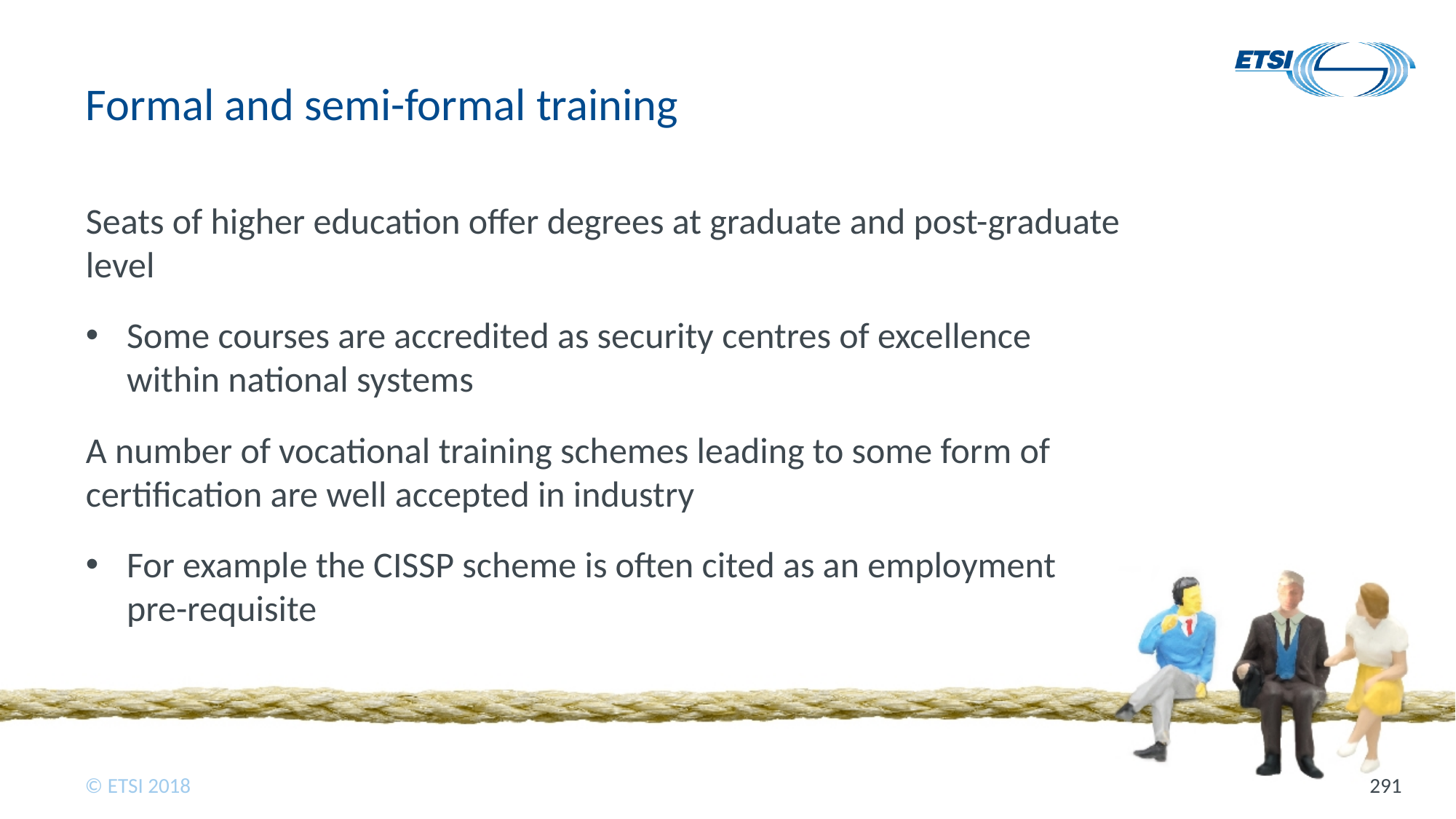

# Formal and semi-formal training
Seats of higher education offer degrees at graduate and post-graduate level
Some courses are accredited as security centres of excellence within national systems
A number of vocational training schemes leading to some form of certification are well accepted in industry
For example the CISSP scheme is often cited as an employment pre-requisite